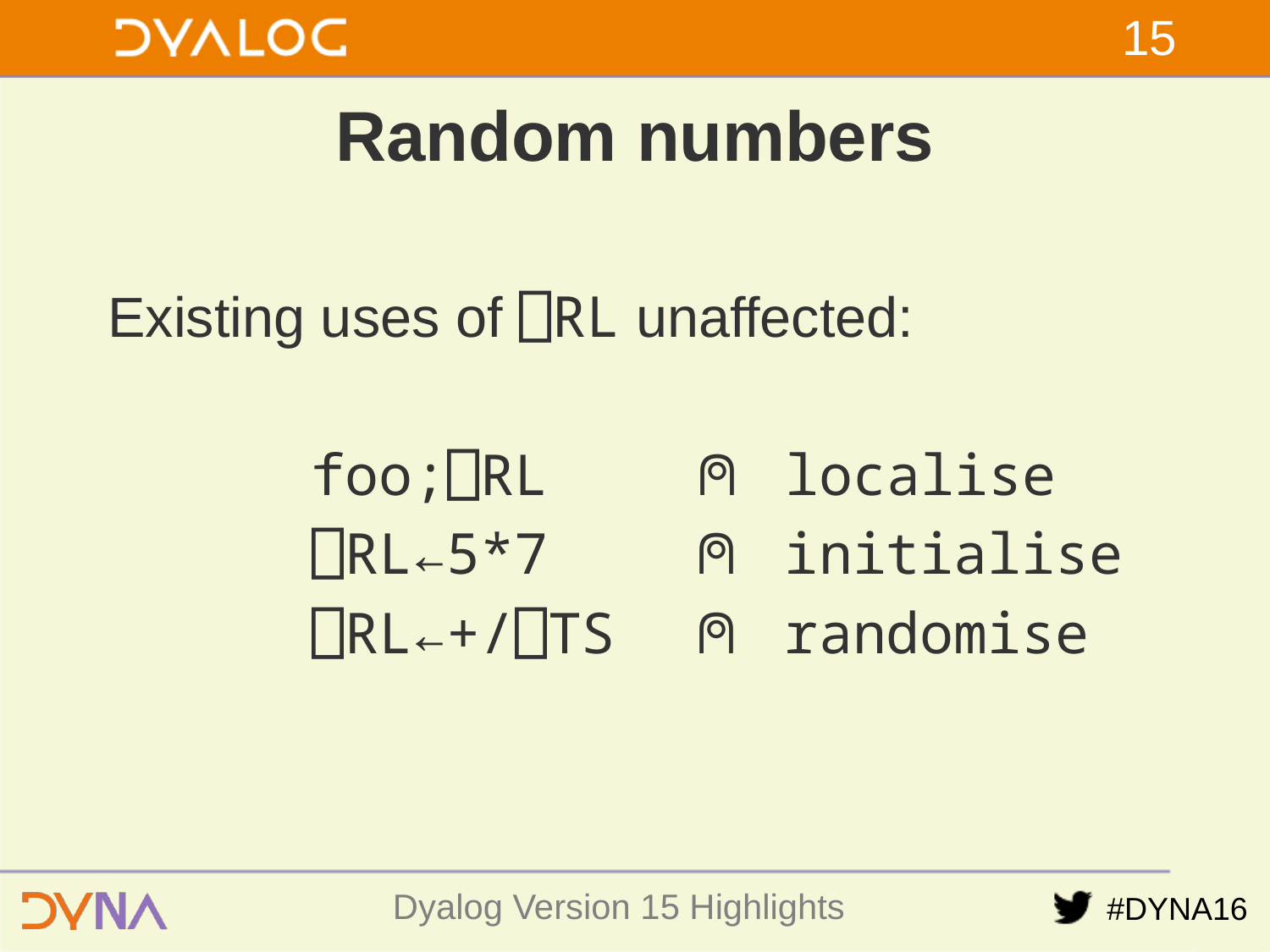

15
# Random numbers
Existing uses of ⎕RL unaffected:

      foo;⎕RL    ⍝ localise
      ⎕RL←5*7    ⍝ initialise
      ⎕RL←+/⎕TS  ⍝ randomise
Dyalog Version 15 Highlights